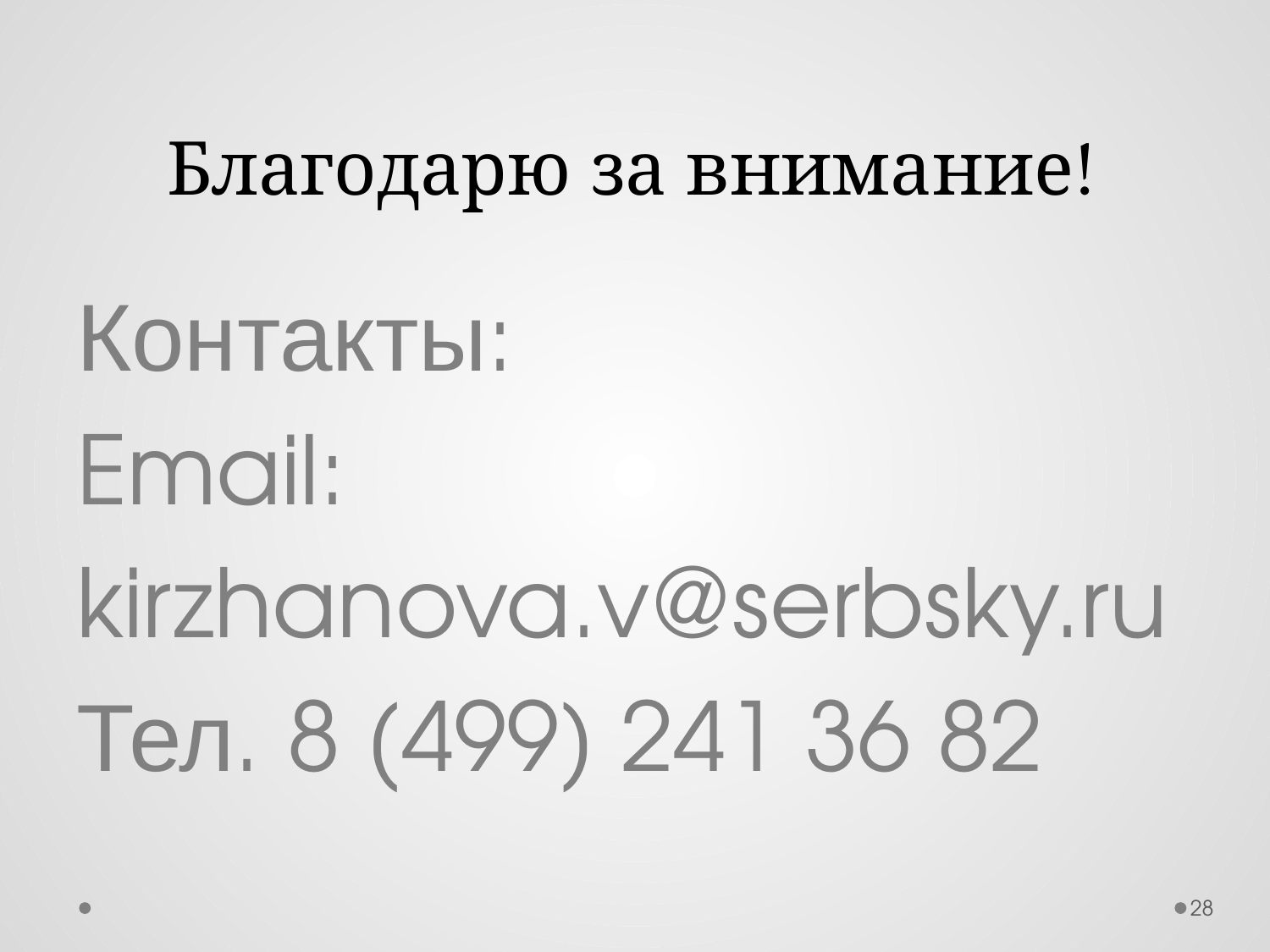

28
# Благодарю за внимание!
Контакты:
Email:
kirzhanova.v@serbsky.ru
Тел. 8 (499) 241 36 82